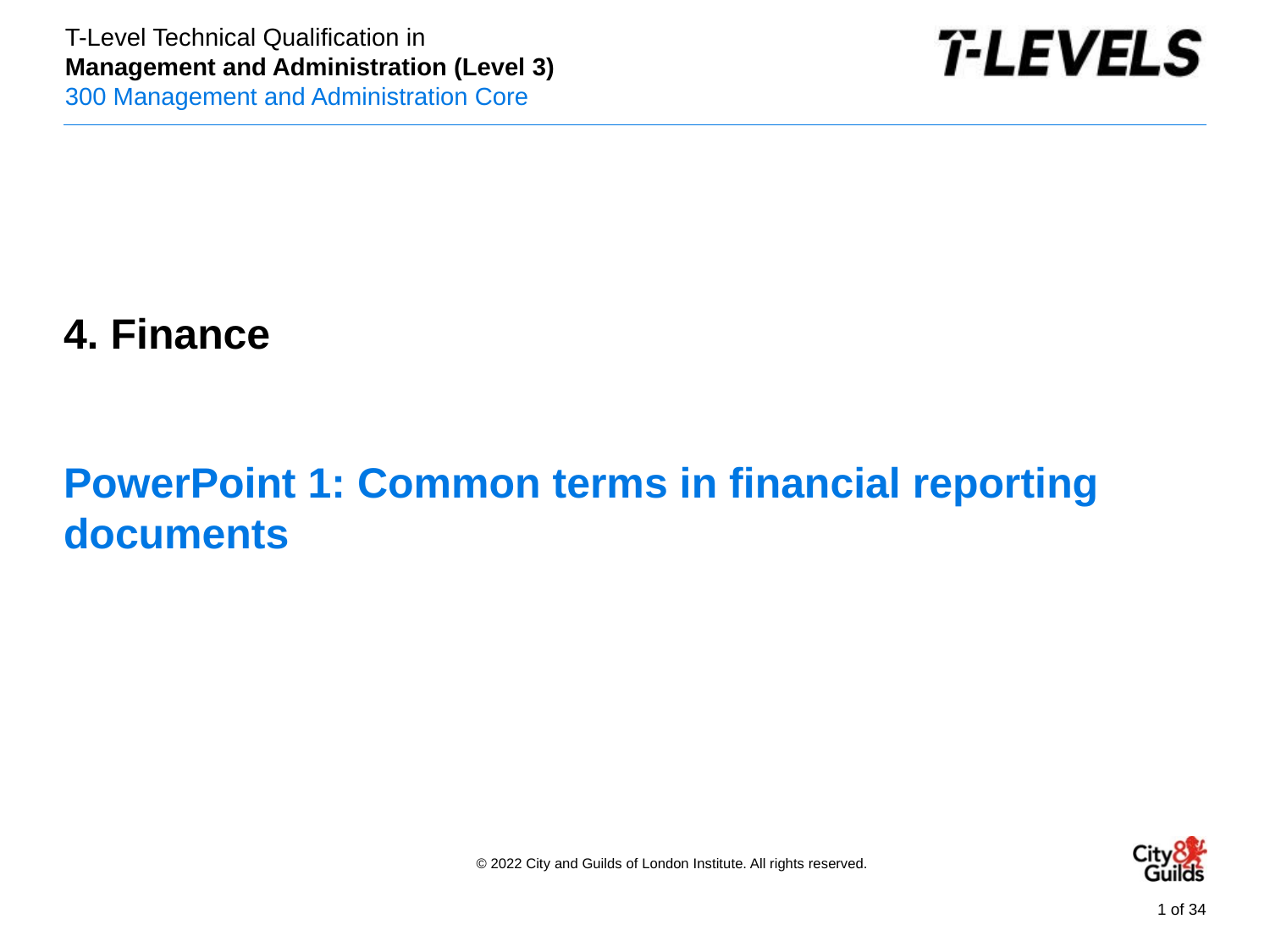

PowerPoint presentation
4. Finance
# PowerPoint 1: Common terms in financial reporting documents